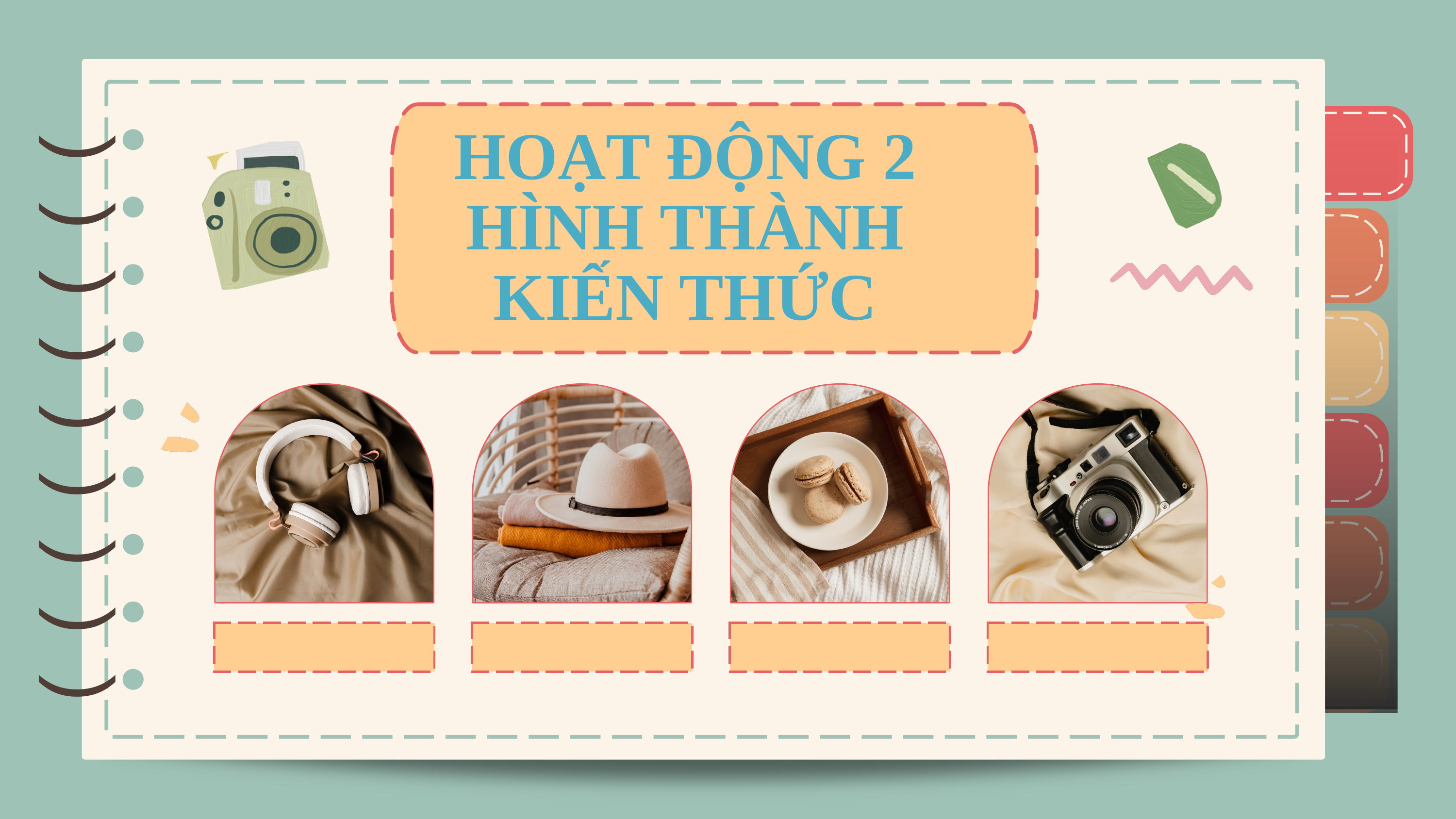

)
)
)
)
)
)
)
)
)
HOẠT ĐỘNG 2
HÌNH THÀNH KIẾN THỨC

)
)
)
)
)
)
)
)
)